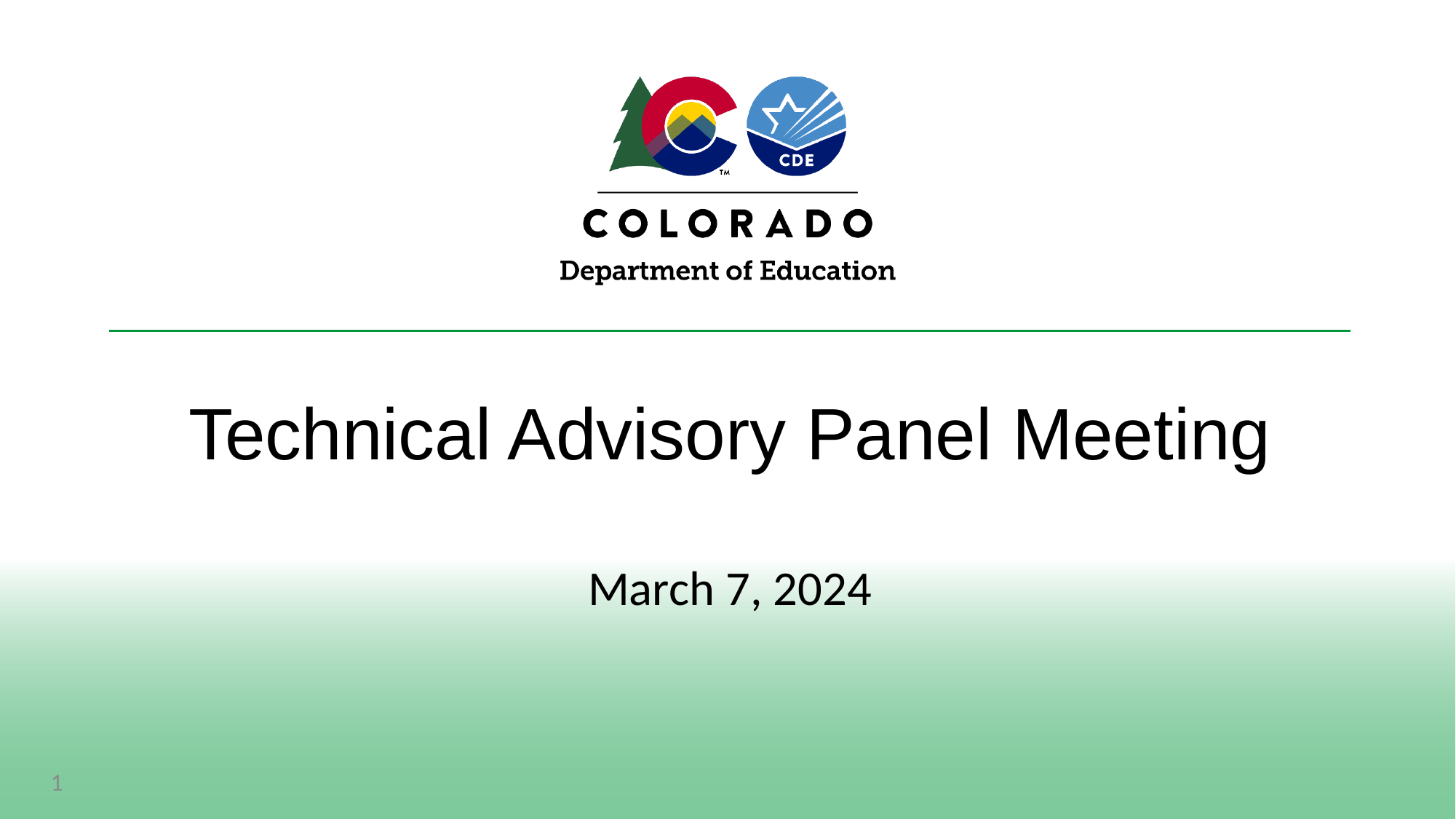

# Technical Advisory Panel Meeting
March 7, 2024
1